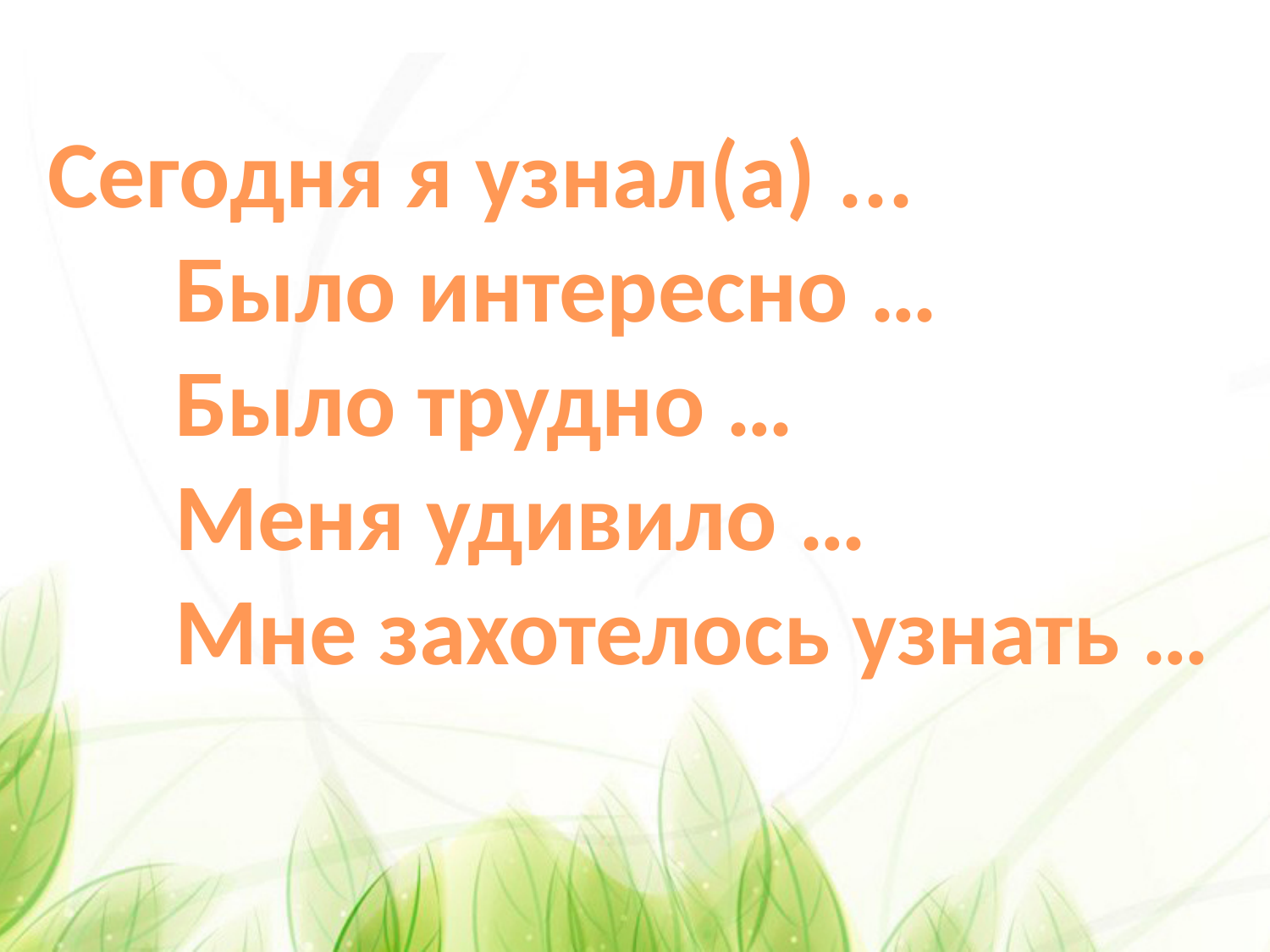

Сегодня я узнал(а) ...
	Было интересно …
	Было трудно …
	Меня удивило …
	Мне захотелось узнать …